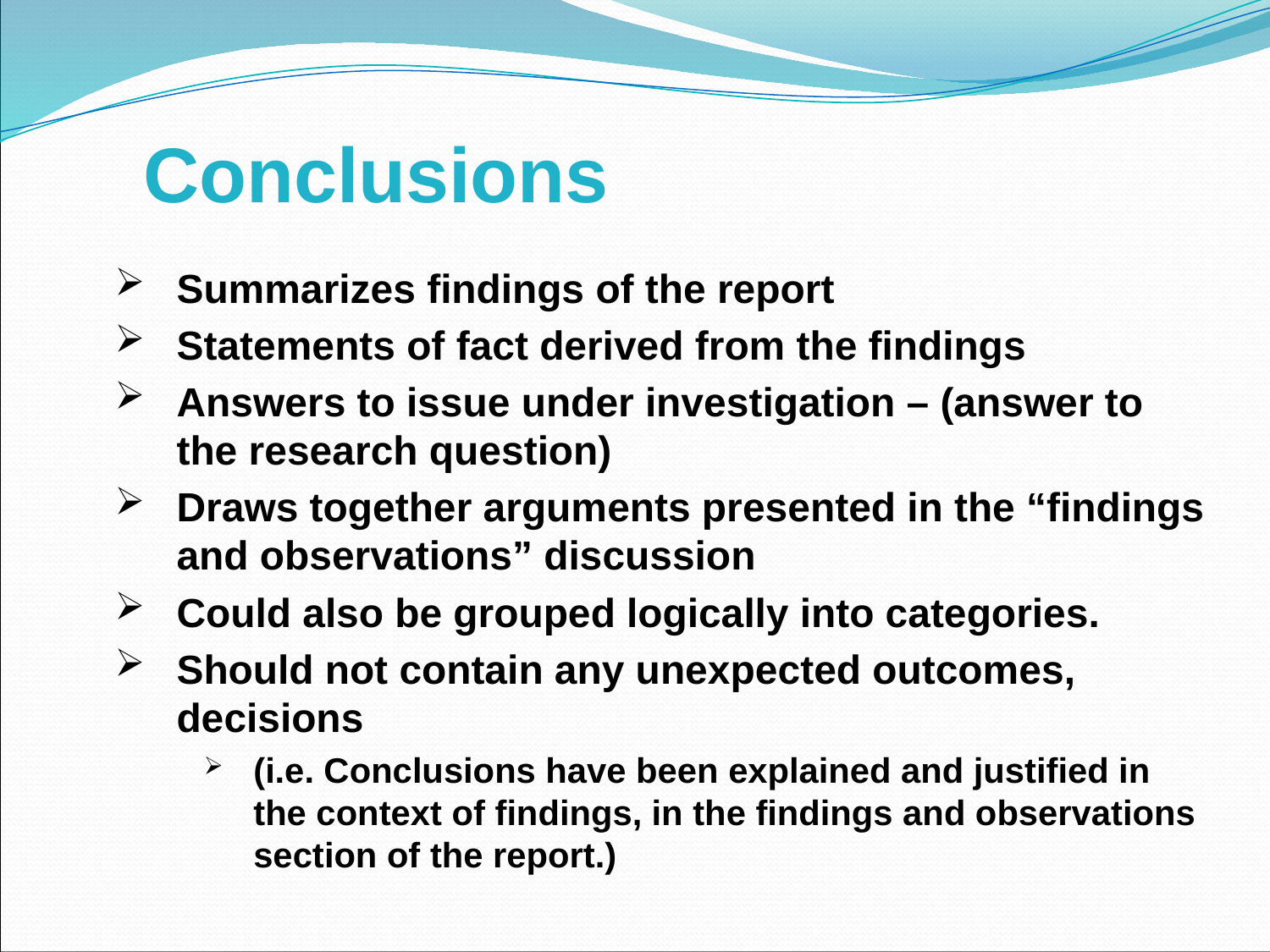

# Conclusions
Summarizes findings of the report
Statements of fact derived from the findings
Answers to issue under investigation – (answer to the research question)
Draws together arguments presented in the “findings and observations” discussion
Could also be grouped logically into categories.
Should not contain any unexpected outcomes, decisions
(i.e. Conclusions have been explained and justified in the context of findings, in the findings and observations section of the report.)